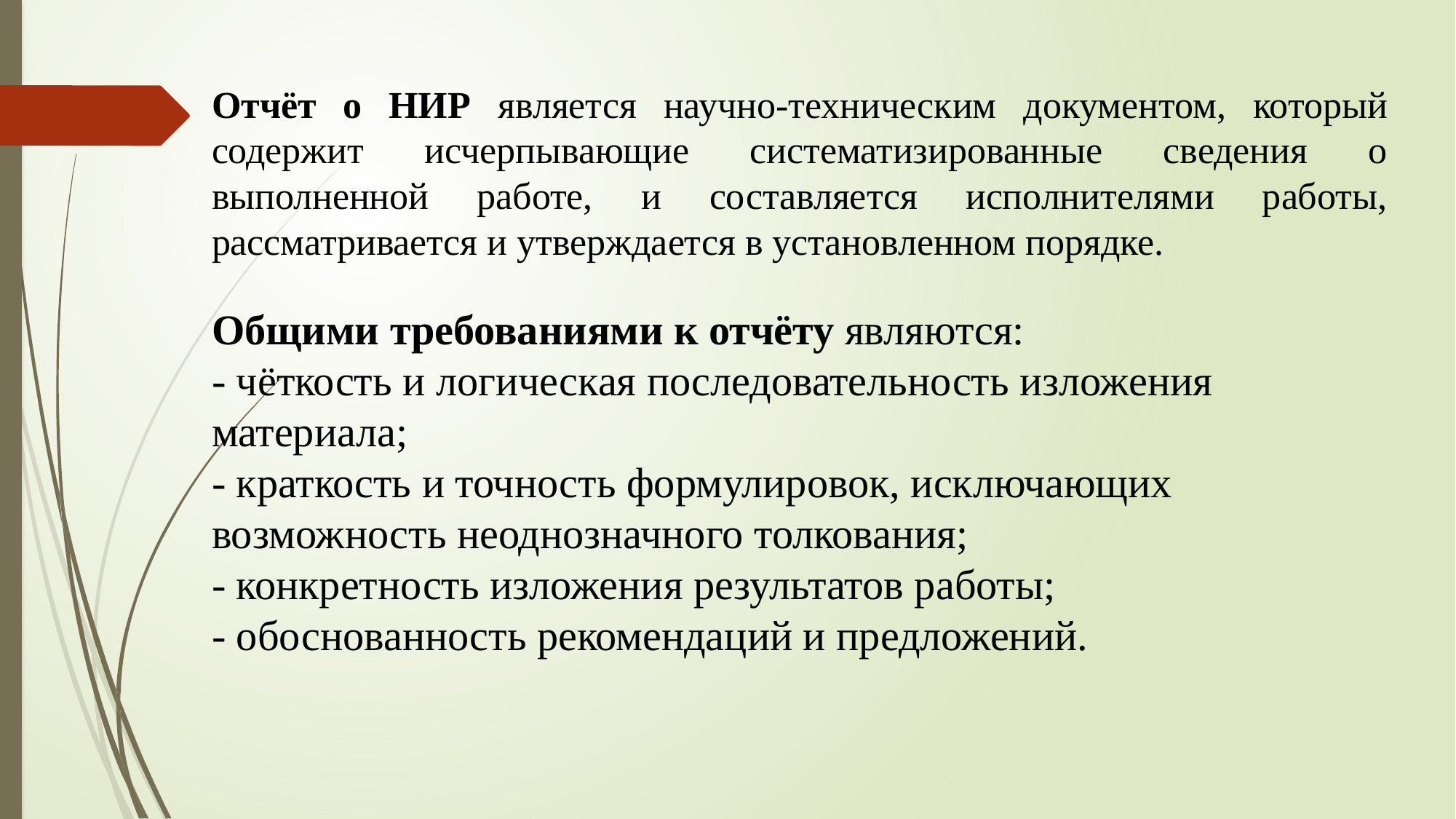

Отчёт о НИР является научно-техническим документом, который содержит исчерпывающие систематизированные сведения о выполненной работе, и составляется исполнителями работы, рассматривается и утверждается в установленном порядке.
Общими требованиями к отчёту являются:
- чёткость и логическая последовательность изложения материала;
- краткость и точность формулировок, исключающих возможность неоднозначного толкования;
- конкретность изложения результатов работы;
- обоснованность рекомендаций и предложений.